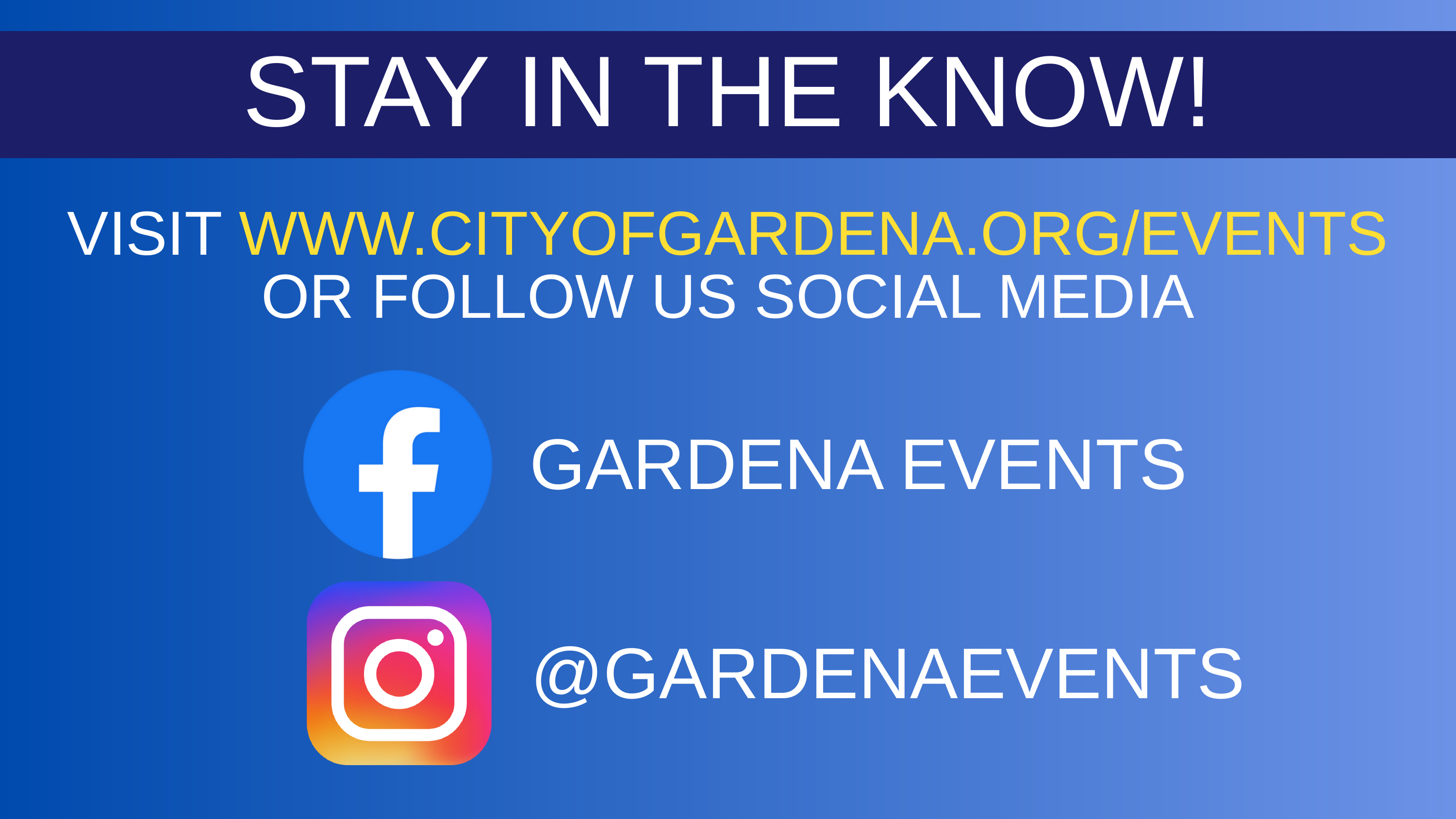

STAY IN THE KNOW!
VISIT WWW.CITYOFGARDENA.ORG/EVENTS OR FOLLOW US SOCIAL MEDIA

GARDENA EVENTS

@GARDENAEVENTS